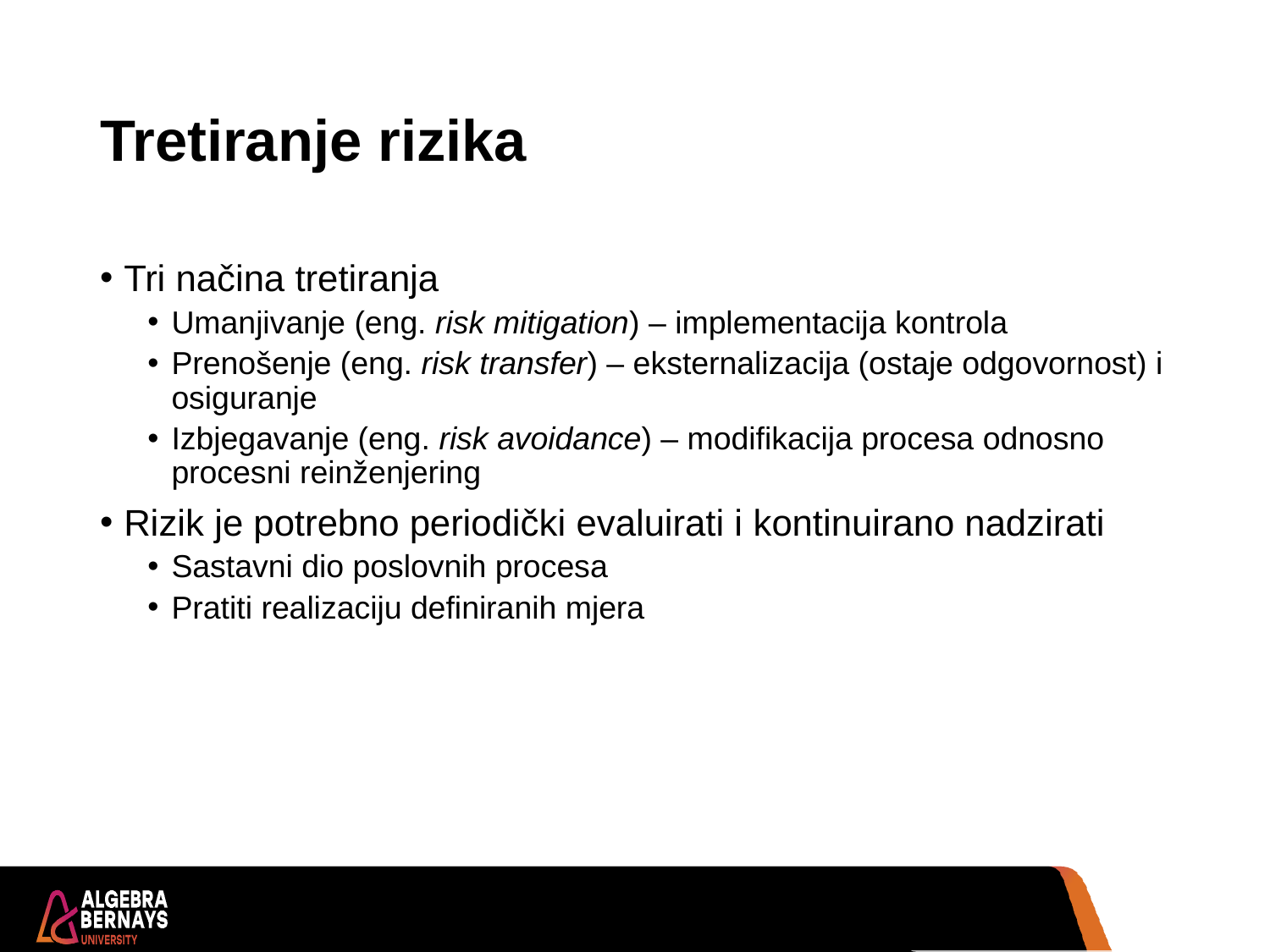

# Tretiranje rizika
Tri načina tretiranja
Umanjivanje (eng. risk mitigation) – implementacija kontrola
Prenošenje (eng. risk transfer) – eksternalizacija (ostaje odgovornost) i osiguranje
Izbjegavanje (eng. risk avoidance) – modifikacija procesa odnosno procesni reinženjering
Rizik je potrebno periodički evaluirati i kontinuirano nadzirati
Sastavni dio poslovnih procesa
Pratiti realizaciju definiranih mjera